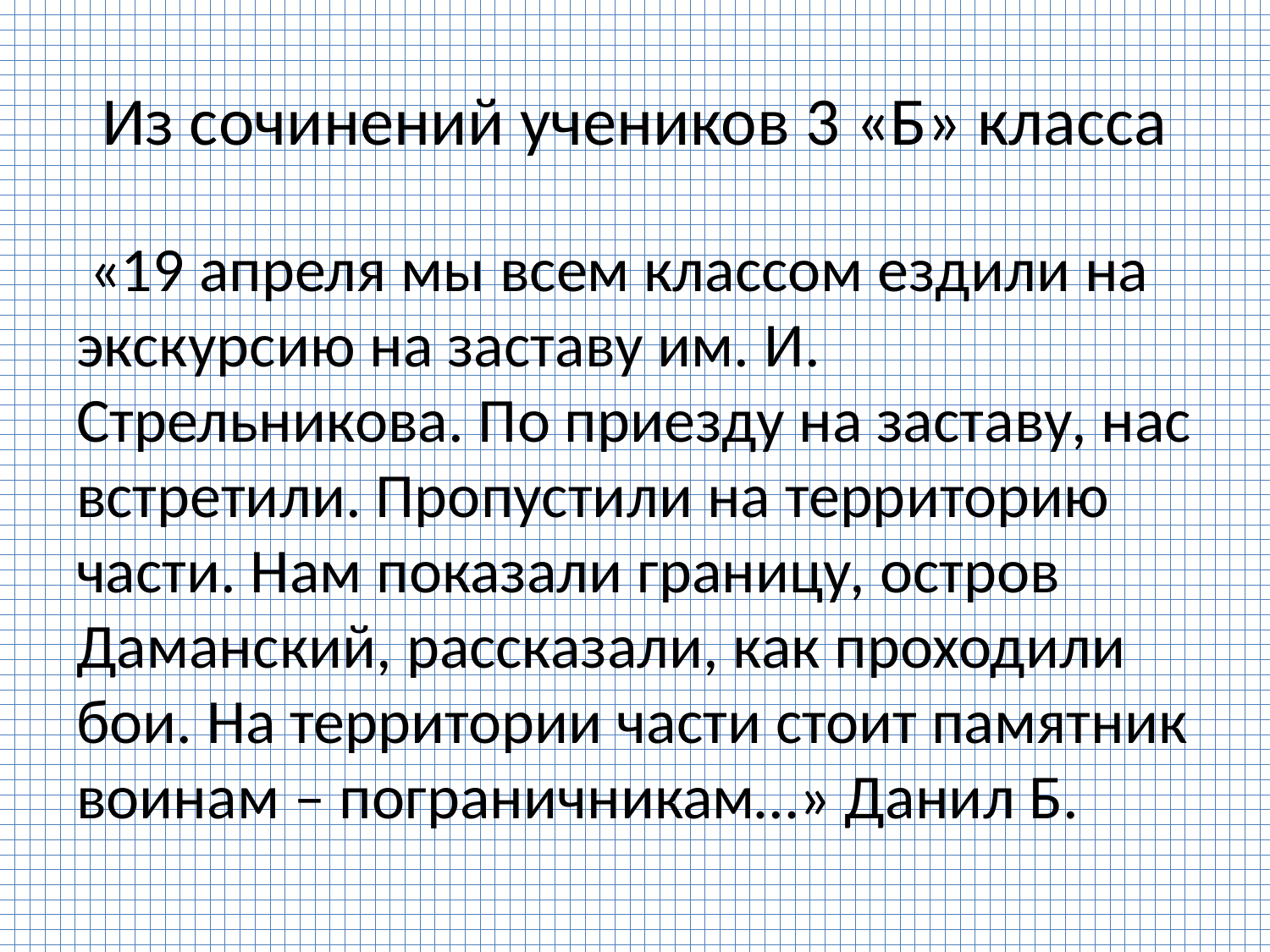

# Из сочинений учеников 3 «Б» класса
 «19 апреля мы всем классом ездили на экскурсию на заставу им. И. Стрельникова. По приезду на заставу, нас встретили. Пропустили на территорию части. Нам показали границу, остров Даманский, рассказали, как проходили бои. На территории части стоит памятник воинам – пограничникам…» Данил Б.